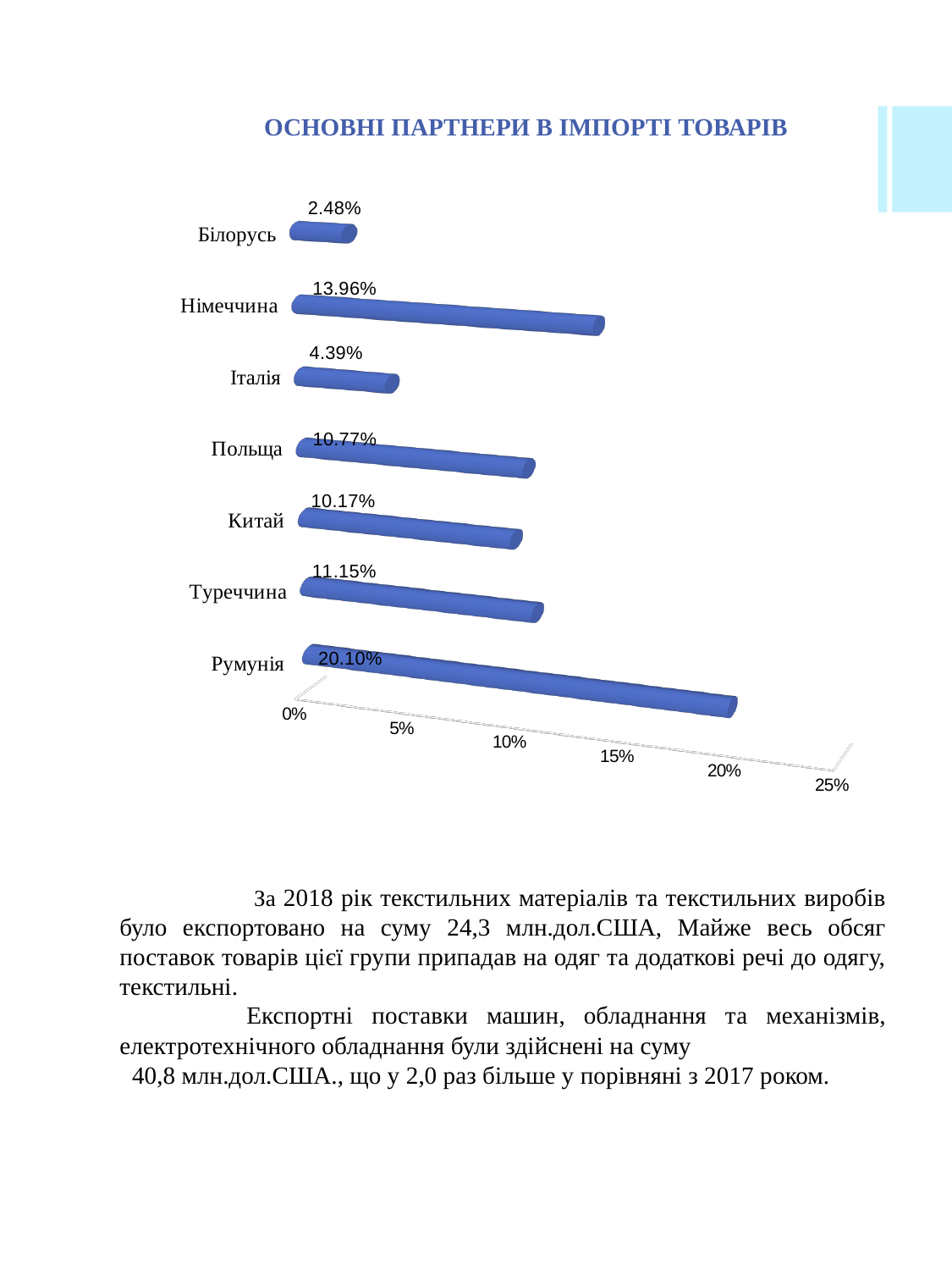

ОСНОВНІ ПАРТНЕРИ В ІМПОРТІ ТОВАРІВ

[unsupported chart]

	 За 2018 рік текстильних матеріалів та текстильних виробів було експортовано на суму 24,3 млн.дол.США, Майже весь обсяг поставок товарів цієї групи припадав на одяг та додаткові речі до одягу, текстильні.
	Експортні поставки машин, обладнання та механізмів, електротехнічного обладнання були здійснені на суму                                  40,8 млн.дол.США., що у 2,0 раз більше у порівняні з 2017 роком.